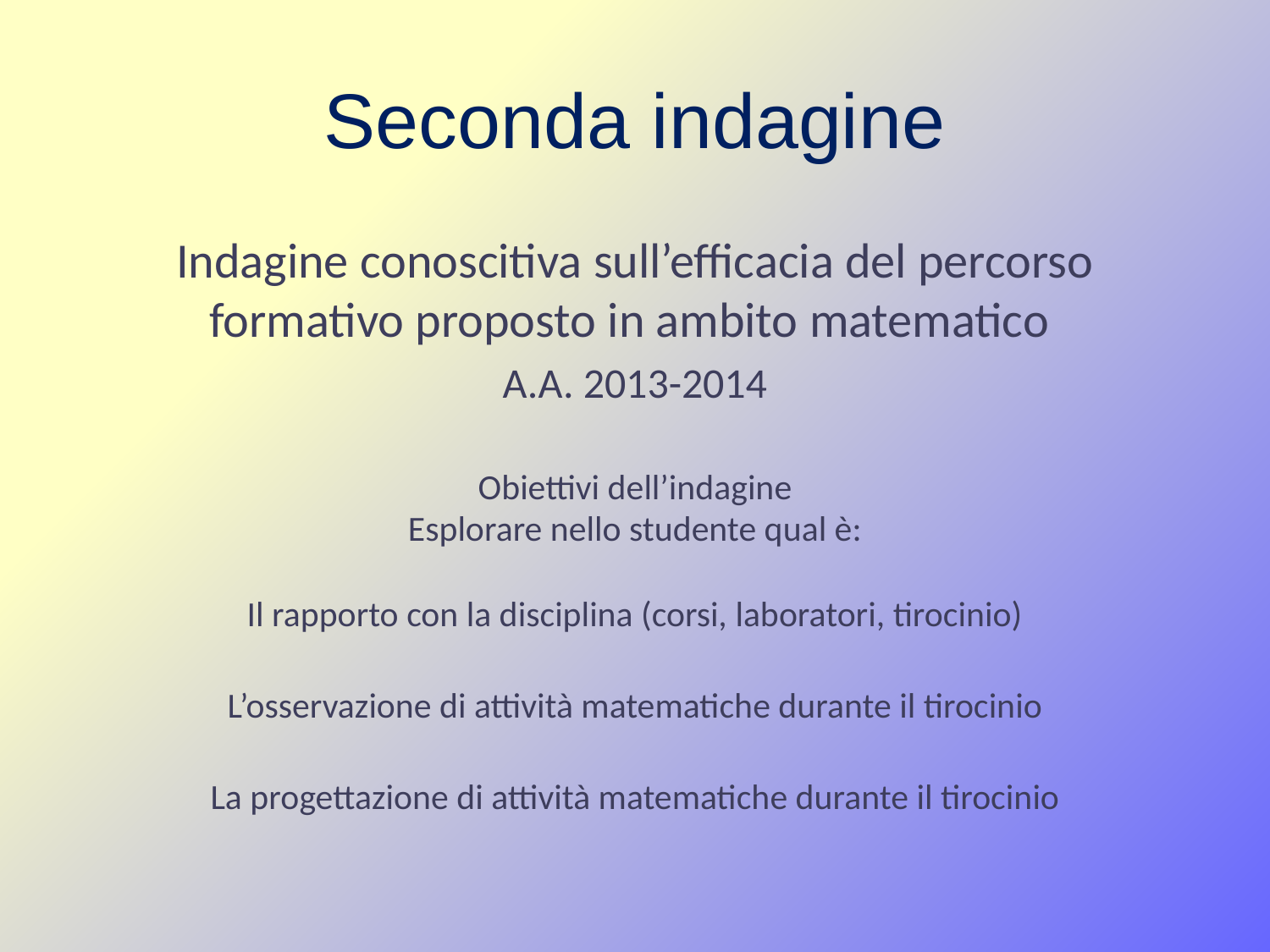

# Seconda indagine
Indagine conoscitiva sull’efficacia del percorso formativo proposto in ambito matematico
A.A. 2013-2014
Obiettivi dell’indagine
Esplorare nello studente qual è:
Il rapporto con la disciplina (corsi, laboratori, tirocinio)
L’osservazione di attività matematiche durante il tirocinio
La progettazione di attività matematiche durante il tirocinio